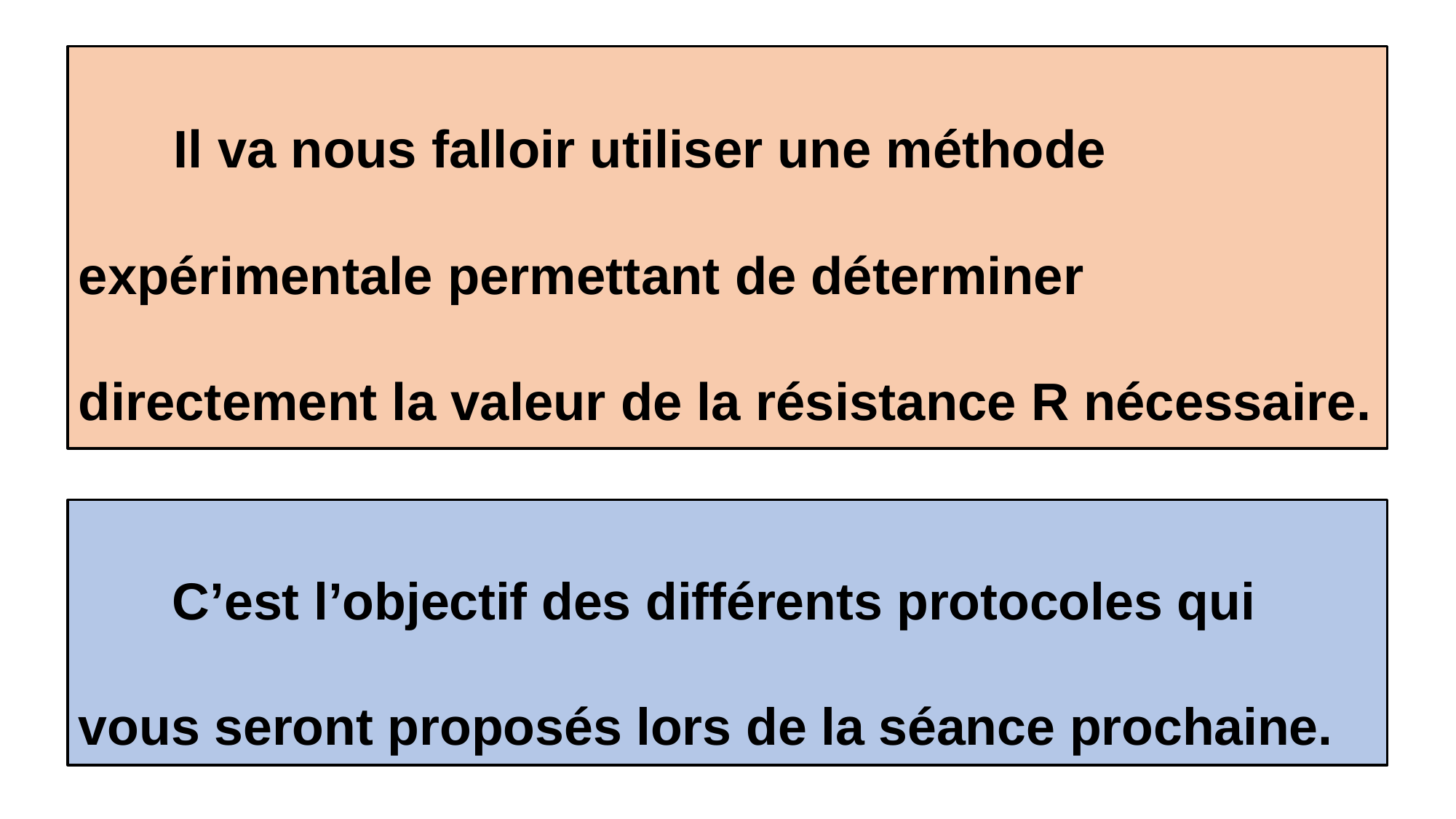

Il va nous falloir utiliser une méthode expérimentale permettant de déterminer directement la valeur de la résistance R nécessaire.
	C’est l’objectif des différents protocoles qui vous seront proposés lors de la séance prochaine.